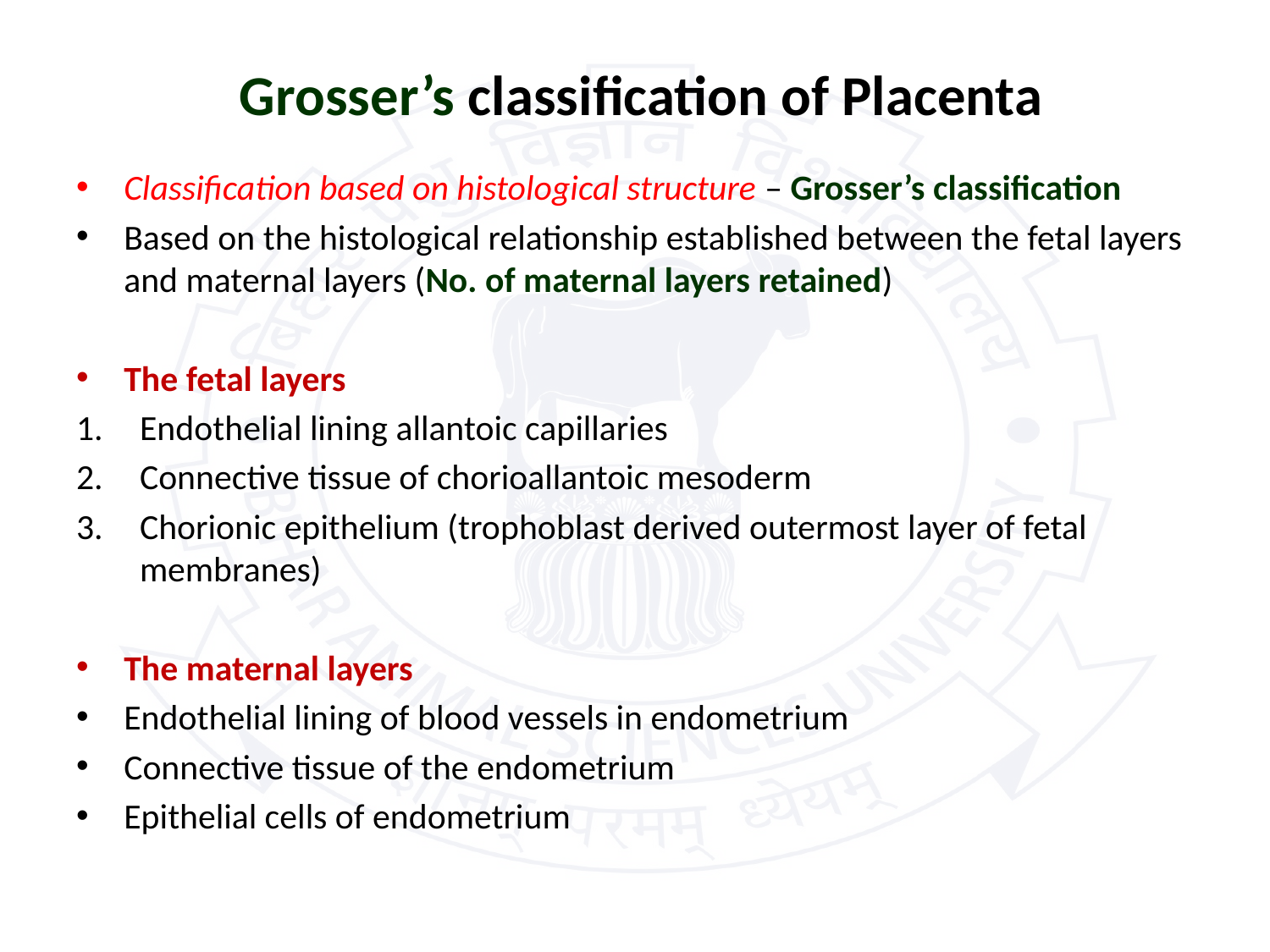

# Grosser’s classification of Placenta
Classification based on histological structure – Grosser’s classification
Based on the histological relationship established between the fetal layers and maternal layers (No. of maternal layers retained)

The fetal layers
Endothelial lining allantoic capillaries
Connective tissue of chorioallantoic mesoderm
Chorionic epithelium (trophoblast derived outermost layer of fetal membranes)

The maternal layers
Endothelial lining of blood vessels in endometrium
Connective tissue of the endometrium
Epithelial cells of endometrium